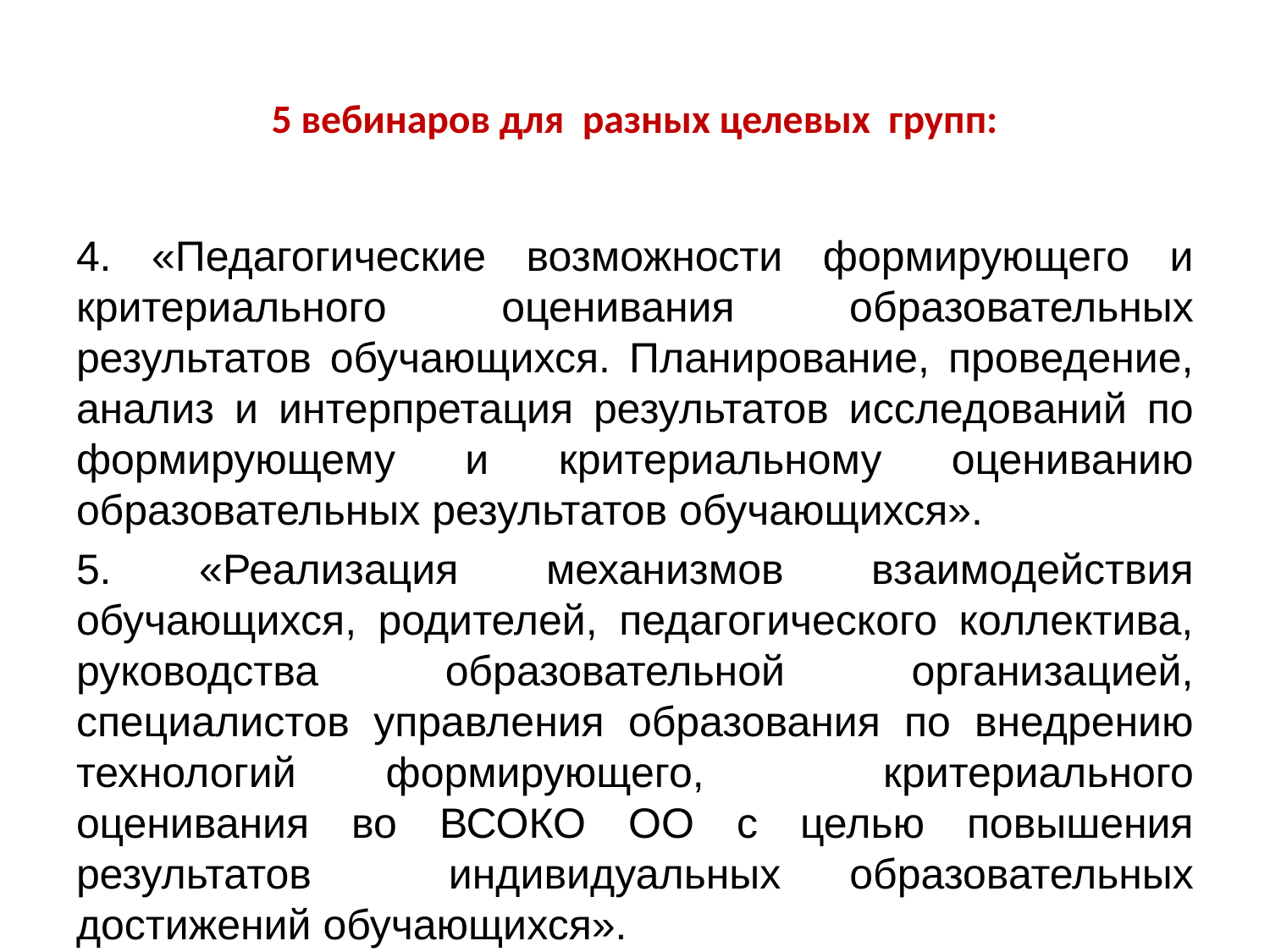

# 5 вебинаров для  разных целевых  групп:
4. «Педагогические возможности формирующего и критериального оценивания образовательных результатов обучающихся. Планирование, проведение, анализ и интерпретация результатов исследований по формирующему и критериальному оцениванию образовательных результатов обучающихся».
5. «Реализация механизмов взаимодействия обучающихся, родителей, педагогического коллектива, руководства образовательной организацией, специалистов управления образования по внедрению технологий формирующего,  критериального оценивания во ВСОКО ОО с целью повышения результатов  индивидуальных образовательных достижений обучающихся».